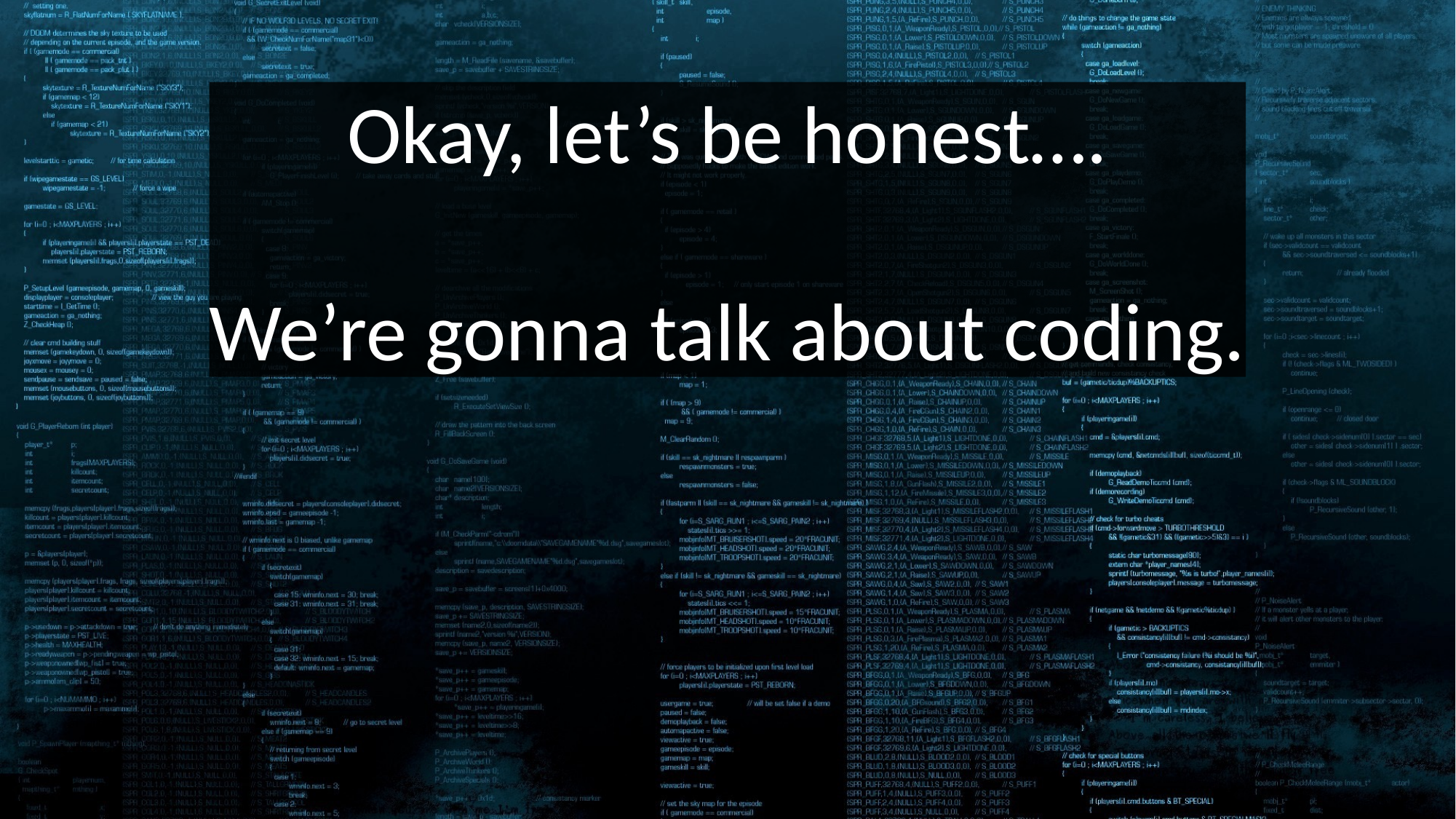

Okay, let’s be honest….

We’re gonna talk about coding.